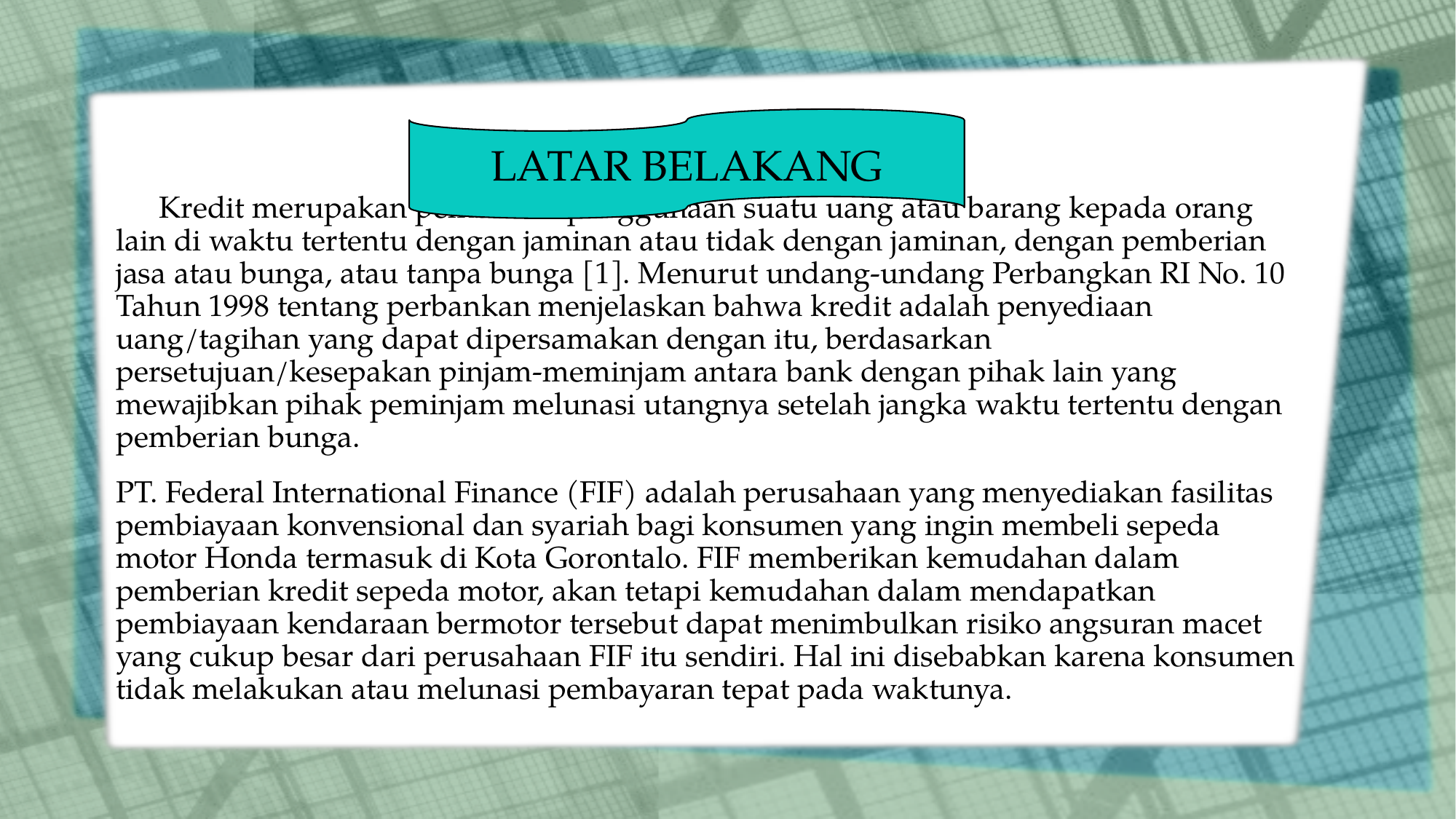

LATAR BELAKANG

# Kredit merupakan pemberian penggunaan suatu uang atau barang kepada orang lain di waktu tertentu dengan jaminan atau tidak dengan jaminan, dengan pemberian jasa atau bunga, atau tanpa bunga [1]. Menurut undang-undang Perbangkan RI No. 10 Tahun 1998 tentang perbankan menjelaskan bahwa kredit adalah penyediaan uang/tagihan yang dapat dipersamakan dengan itu, berdasarkan persetujuan/kesepakan pinjam-meminjam antara bank dengan pihak lain yang mewajibkan pihak peminjam melunasi utangnya setelah jangka waktu tertentu dengan pemberian bunga. PT. Federal International Finance (FIF) adalah perusahaan yang menyediakan fasilitas pembiayaan konvensional dan syariah bagi konsumen yang ingin membeli sepeda motor Honda termasuk di Kota Gorontalo. FIF memberikan kemudahan dalam pemberian kredit sepeda motor, akan tetapi kemudahan dalam mendapatkan pembiayaan kendaraan bermotor tersebut dapat menimbulkan risiko angsuran macet yang cukup besar dari perusahaan FIF itu sendiri. Hal ini disebabkan karena konsumen tidak melakukan atau melunasi pembayaran tepat pada waktunya.